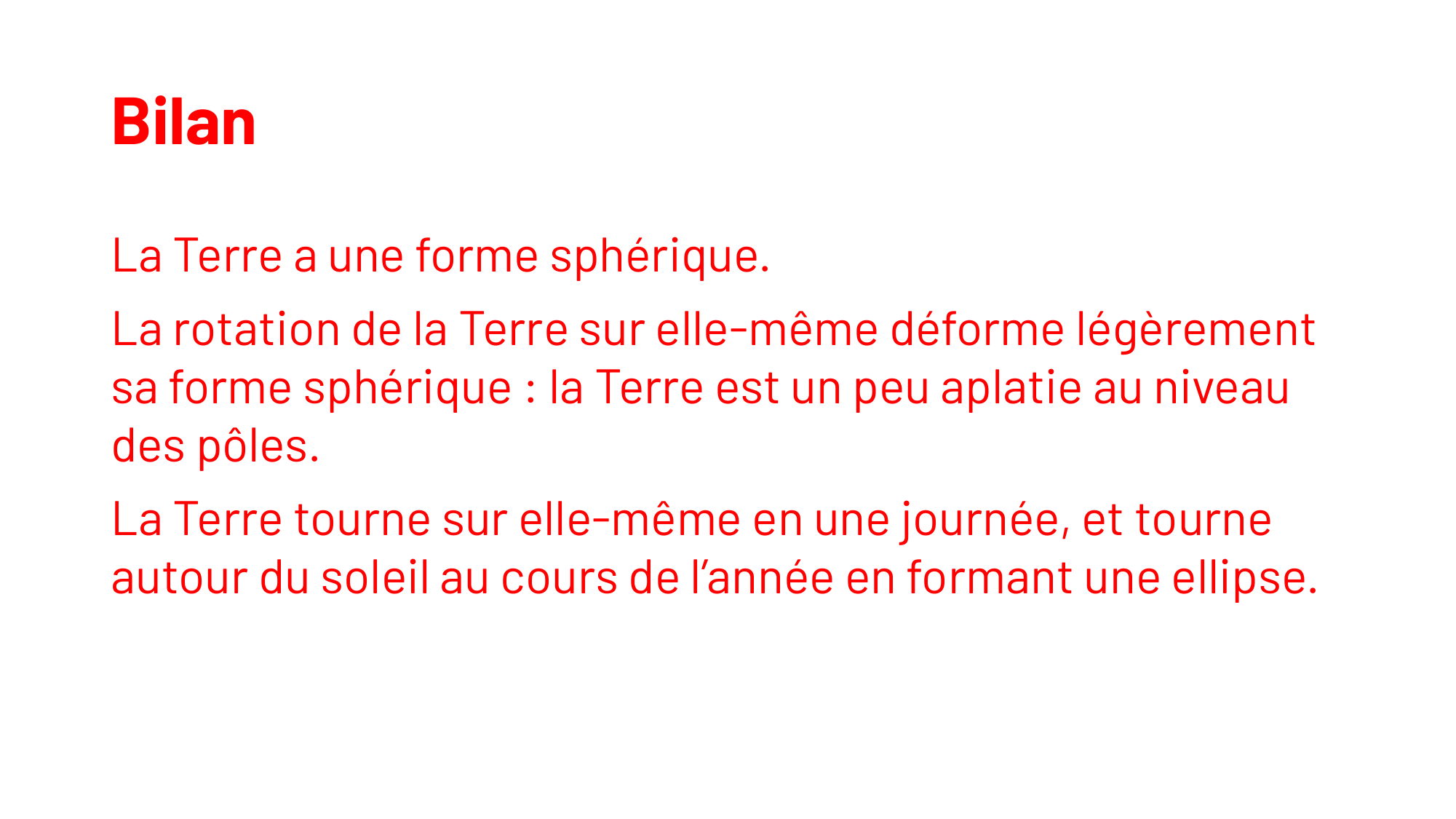

# Bilan
La Terre a une forme sphérique.
La rotation de la Terre sur elle-même déforme légèrement sa forme sphérique : la Terre est un peu aplatie au niveau des pôles.
La Terre tourne sur elle-même en une journée, et tourne autour du soleil au cours de l’année en formant une ellipse.